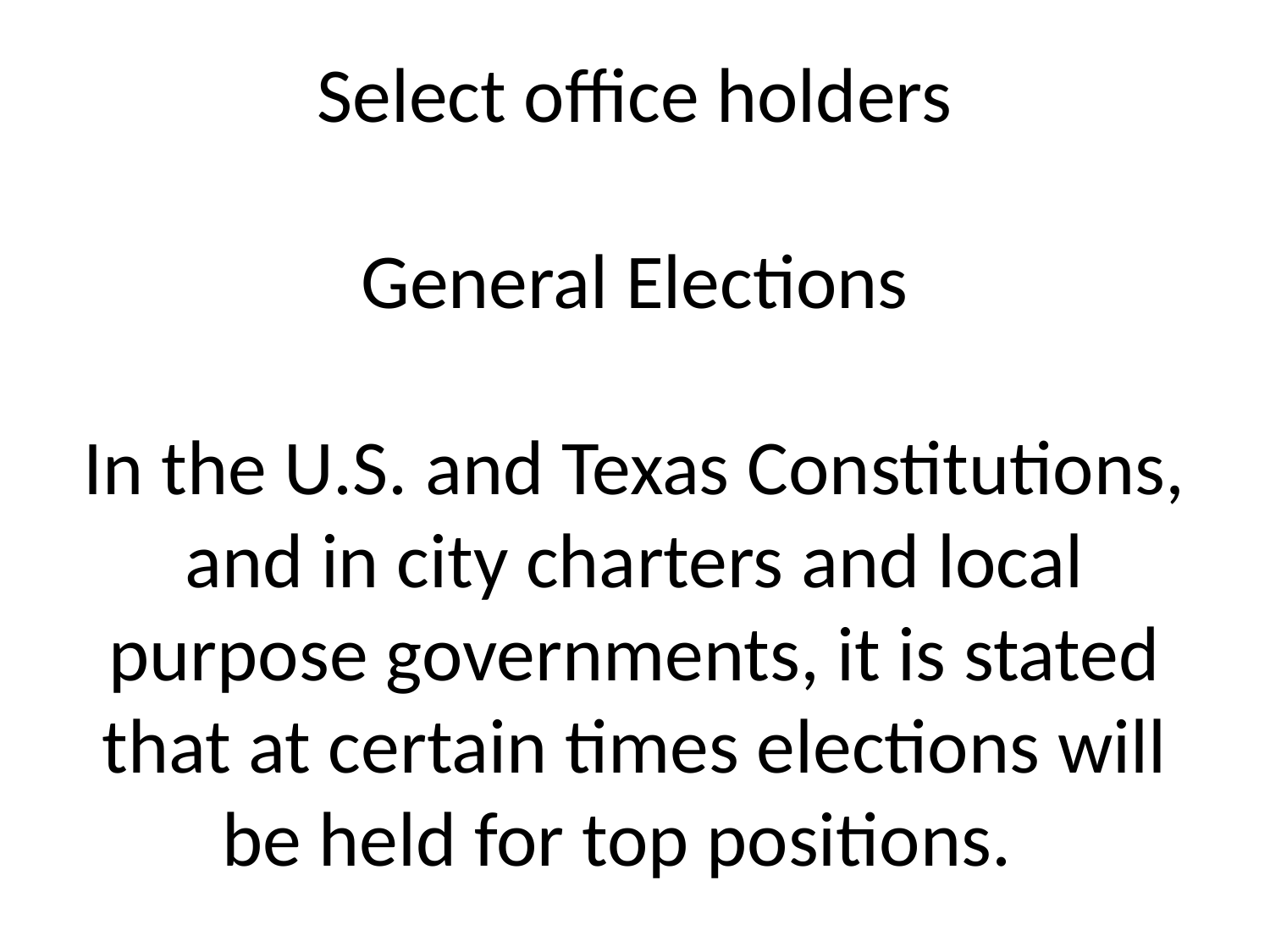

# Select office holders General Elections In the U.S. and Texas Constitutions, and in city charters and local purpose governments, it is stated that at certain times elections will be held for top positions.